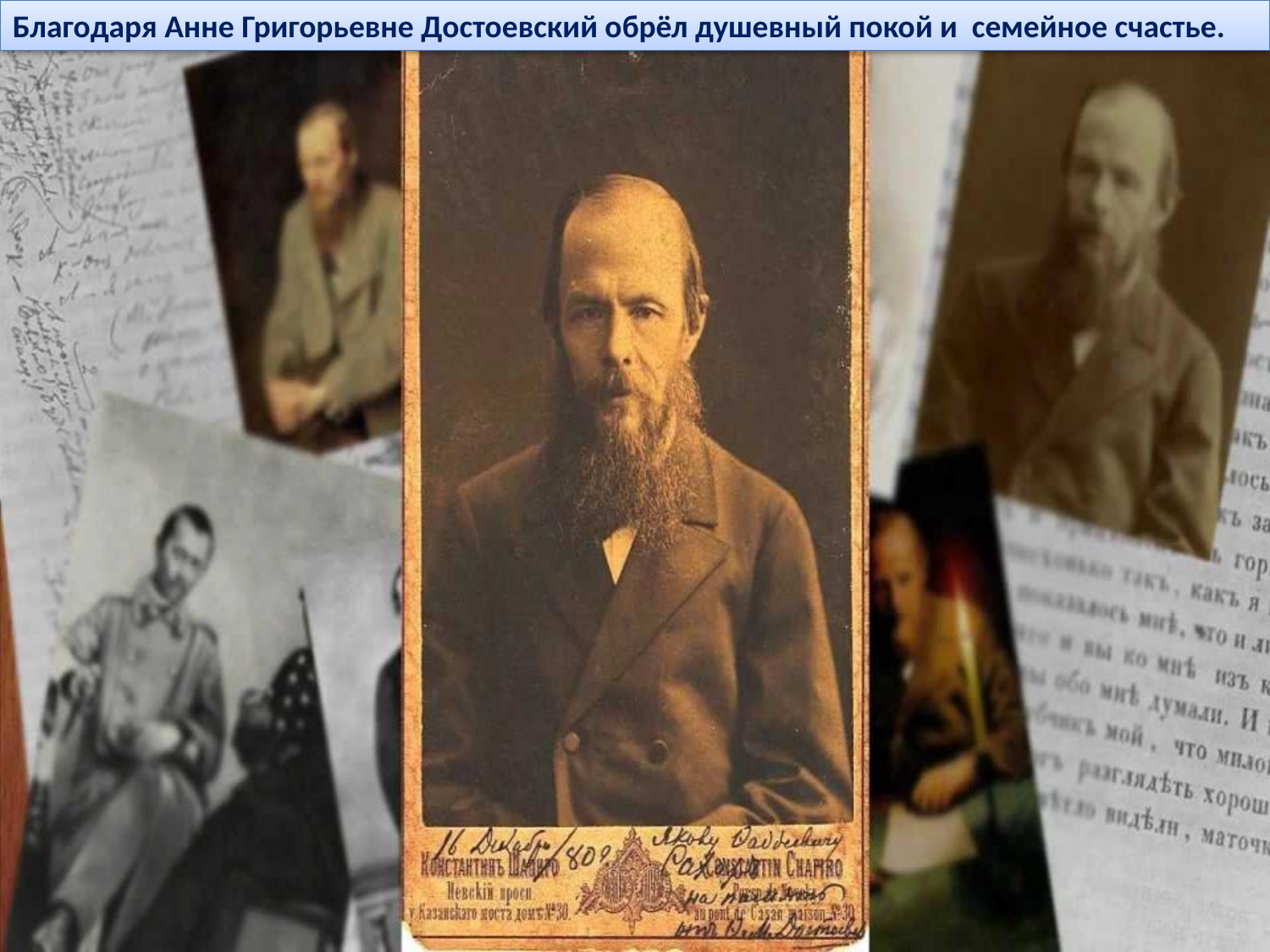

Благодаря Анне Григорьевне Достоевский обрёл душевный покой и  семейное счастье.